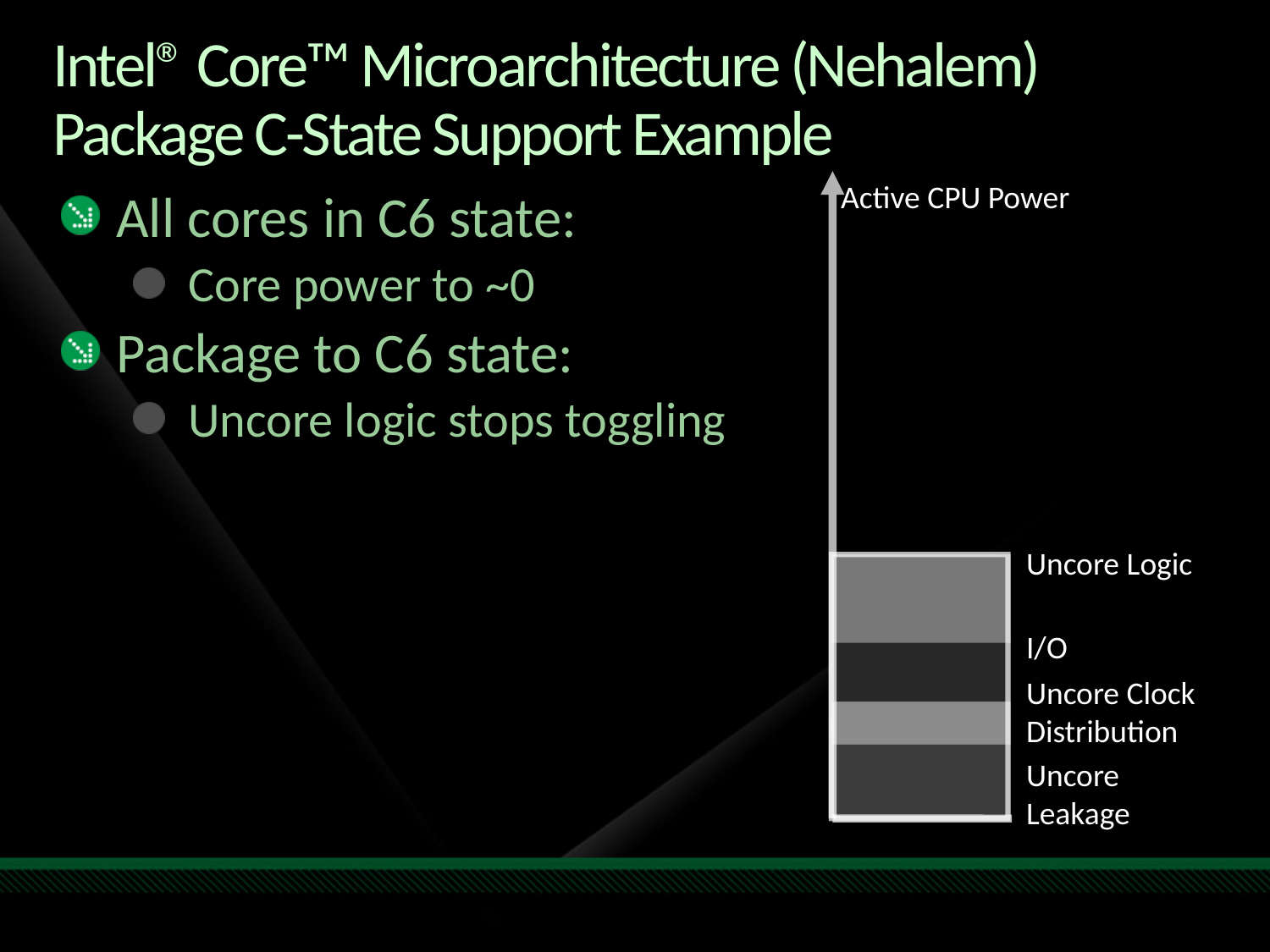

# Intel® Core™ Microarchitecture (Nehalem) Package C-State Support Example
Active CPU Power

All cores in C6 state:
Core power to ~0
Package to C6 state:
Uncore logic stops toggling
Uncore Logic

I/O

Uncore Clock Distribution

Uncore Leakage